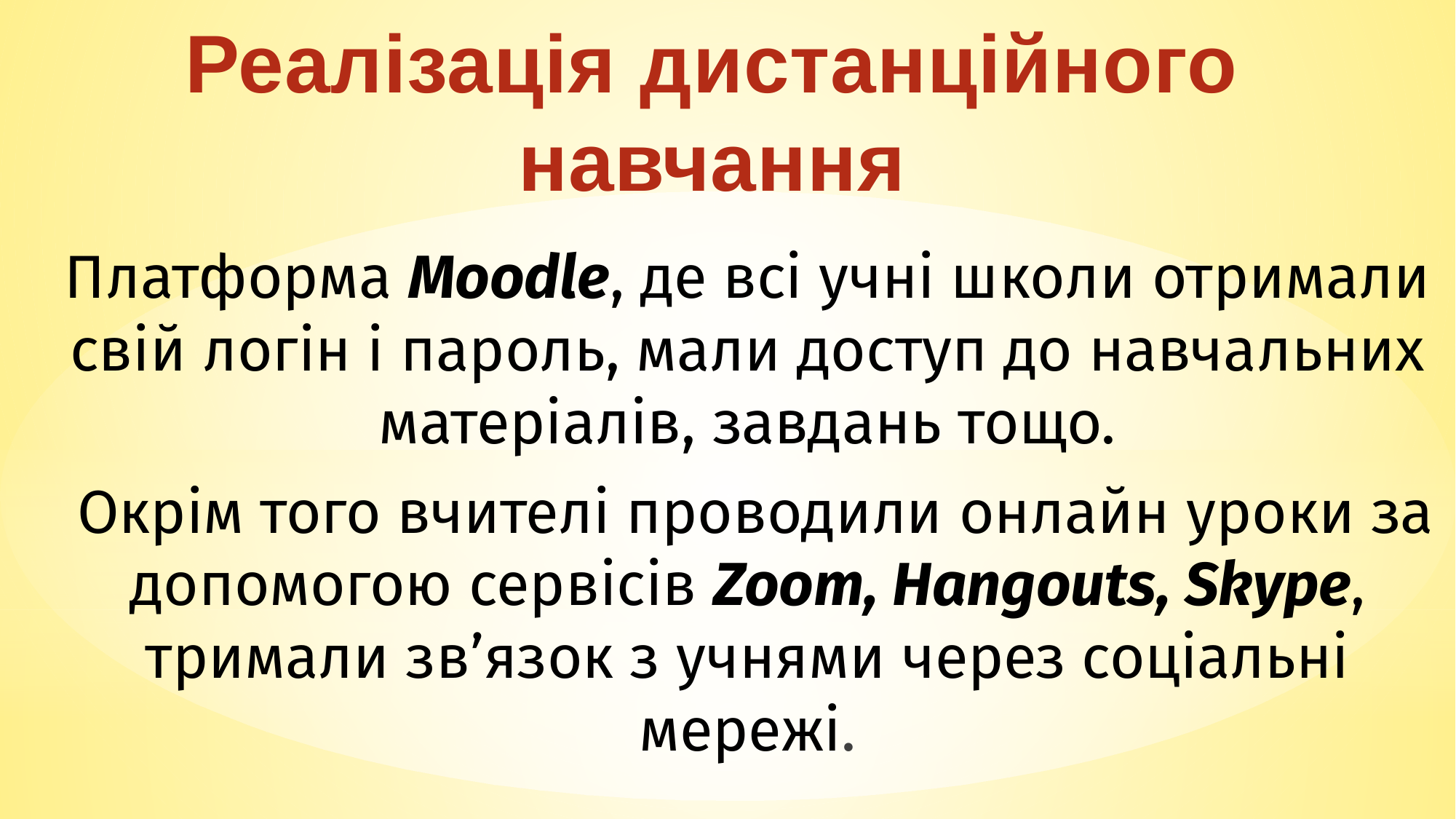

Реалізація дистанційного
навчання
Платформа Moodlе, де всі учні школи отримали свій логін і пароль, мали доступ до навчальних матеріалів, завдань тощо.
 Окрім того вчителі проводили онлайн уроки за допомогою сервісів Zoom, Hangouts, Skype, тримали звʼязок з учнями через соціальні мережі.